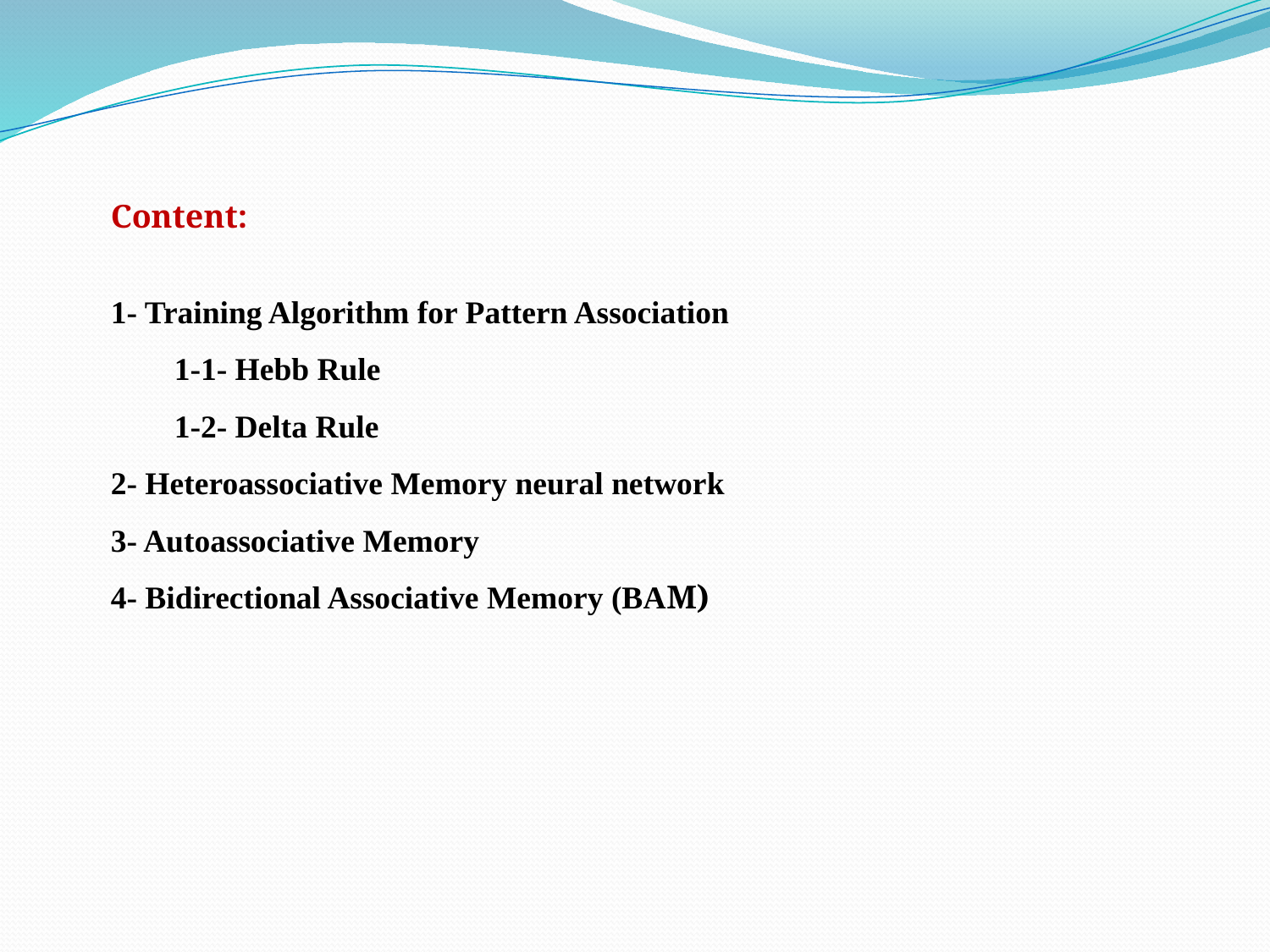

Content:

1- Training Algorithm for Pattern Association
1-1- Hebb Rule
1-2- Delta Rule
2- Heteroassociative Memory neural network
3- Autoassociative Memory
4- Bidirectional Associative Memory (BAM)